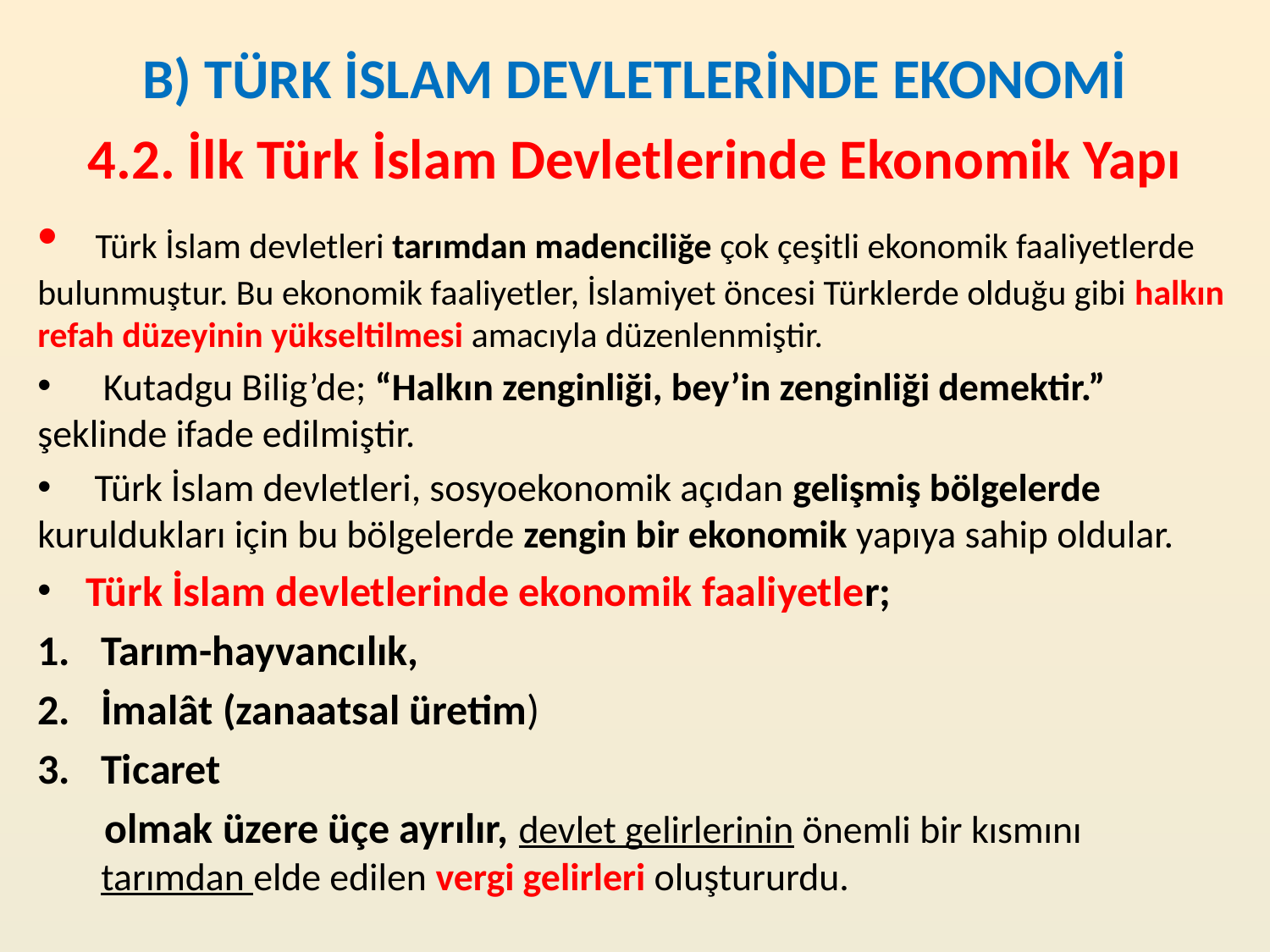

# B) TÜRK İSLAM DEVLETLERİNDE EKONOMİ
4.2. İlk Türk İslam Devletlerinde Ekonomik Yapı
   Türk İslam devletleri tarımdan madenciliğe çok çeşitli ekonomik faaliyetlerde bulunmuştur. Bu ekonomik faaliyetler, İslamiyet öncesi Türklerde olduğu gibi halkın refah düzeyinin yükseltilmesi amacıyla düzenlenmiştir.
      Kutadgu Bilig’de; “Halkın zenginliği, bey’in zenginliği demektir.” şeklinde ifade edilmiştir.
     Türk İslam devletleri, sosyoekonomik açıdan gelişmiş bölgelerde kuruldukları için bu bölgelerde zengin bir ekonomik yapıya sahip oldular.
    Türk İslam devletlerinde ekonomik faaliyetler;
Tarım-hayvancılık,
İmalât (zanaatsal üretim)
Ticaret
       olmak üzere üçe ayrılır, devlet gelirlerinin önemli bir kısmını tarımdan elde edilen vergi gelirleri oluştururdu.